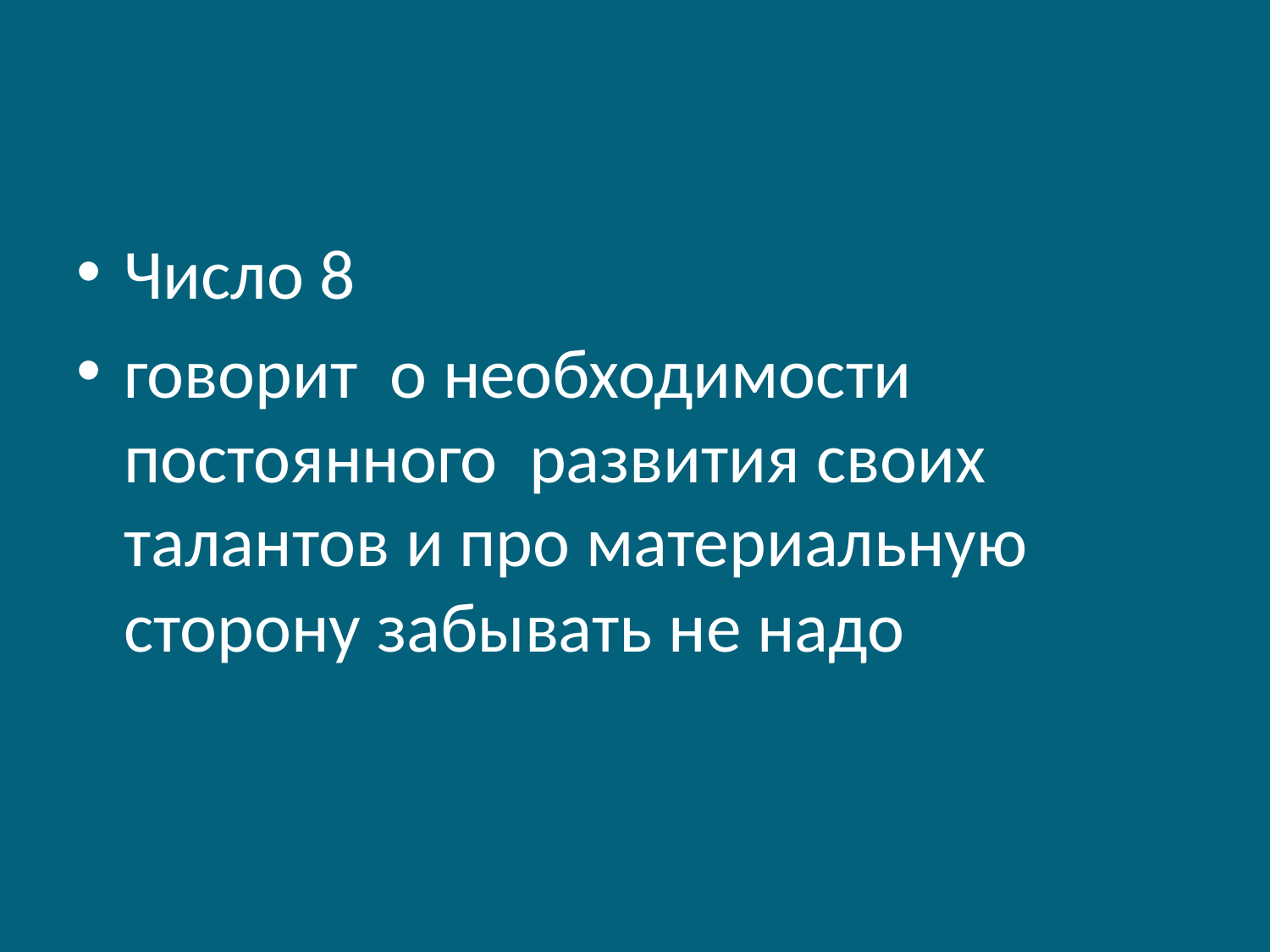

Число 8
говорит  о необходимости постоянного  развития своих талантов и про материальную сторону забывать не надо